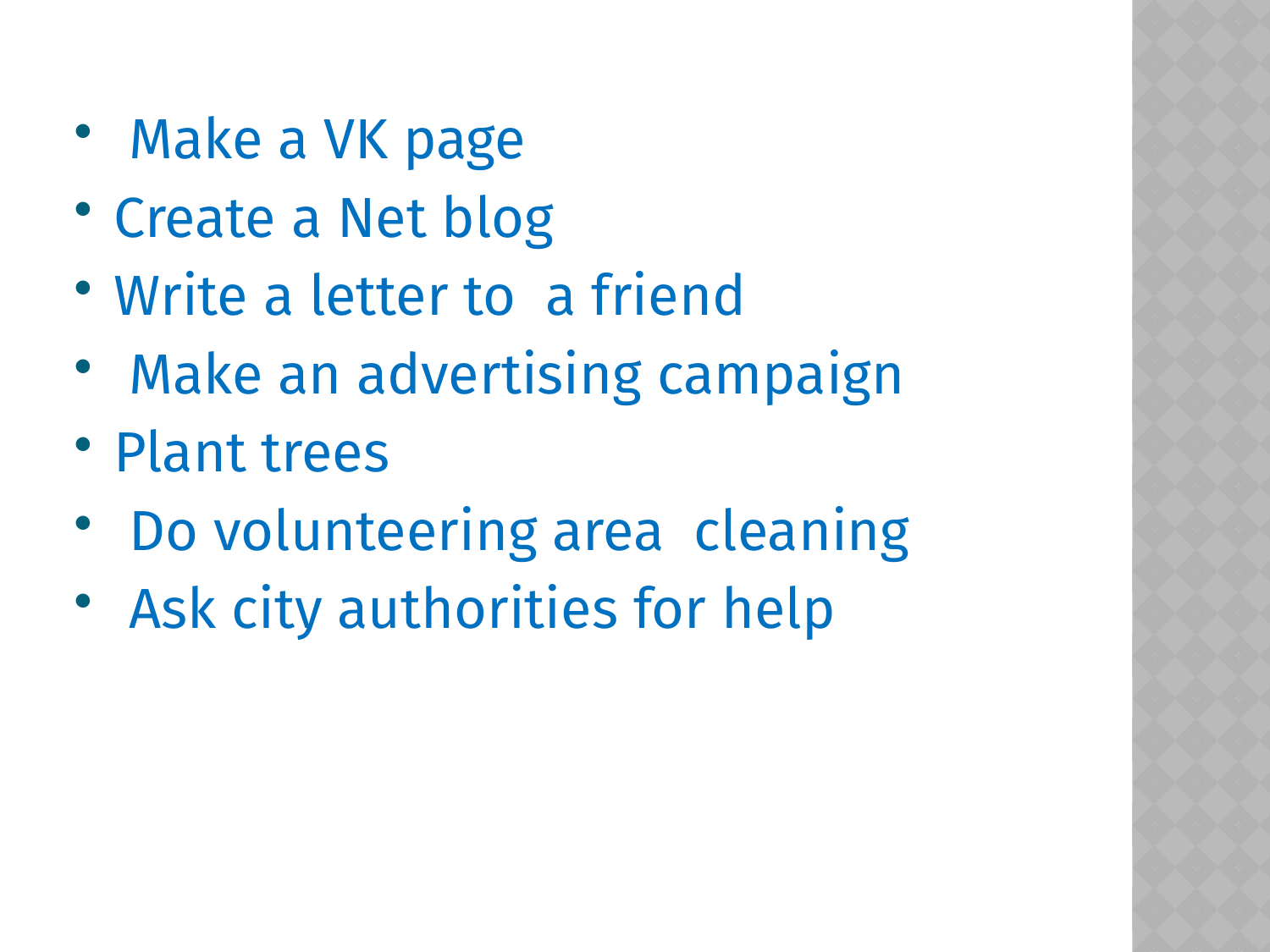

Make a VK page
Create a Net blog
Write a letter to  a friend
 Make an advertising campaign
Plant trees
 Do volunteering area  cleaning
 Ask city authorities for help